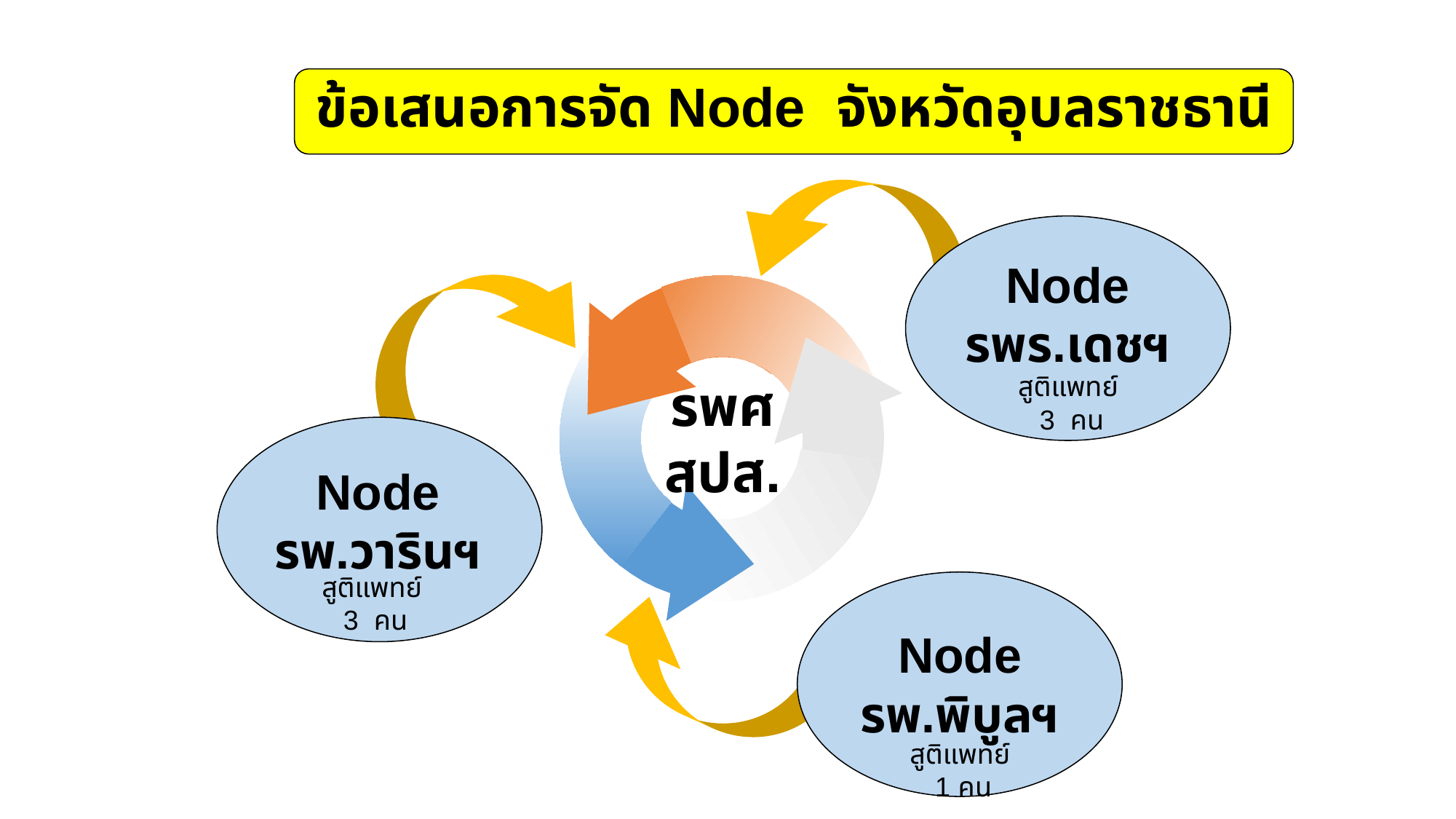

ข้อเสนอการจัด Node  จังหวัดอุบลราชธานี

Node
รพร.เดชฯ

รพศ
สปส.

สูติแพทย์
3  คน

Node
รพ.วารินฯ
สูติแพทย์
3  คน

Node
รพ.พิบูลฯ

สูติแพทย์
1 คน